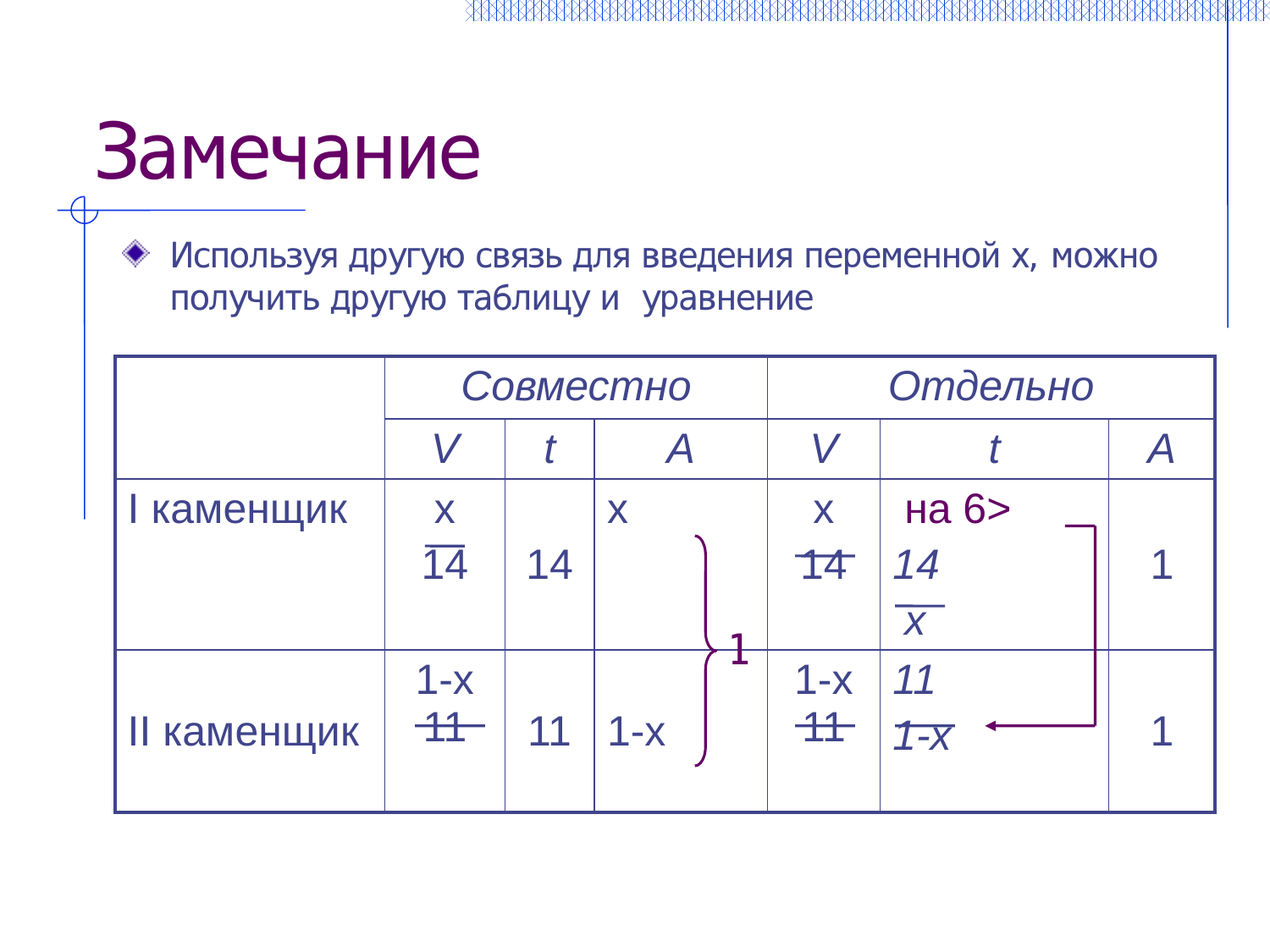

# Замечание
Используя другую связь для введения переменной х, можно получить другую таблицу и  уравнение
|  | Совместно |  |  | Отдельно |  |  |
| --- | --- | --- | --- | --- | --- | --- |
|  | V | t | A | V | t | A |
| I каменщик | х 14 | 14 | х | х 14 | на 6> 14 х | 1 |
| II каменщик | 1-х 11 | 11 | 1-х | 1-х 11 | 11 1-х | 1 |

1